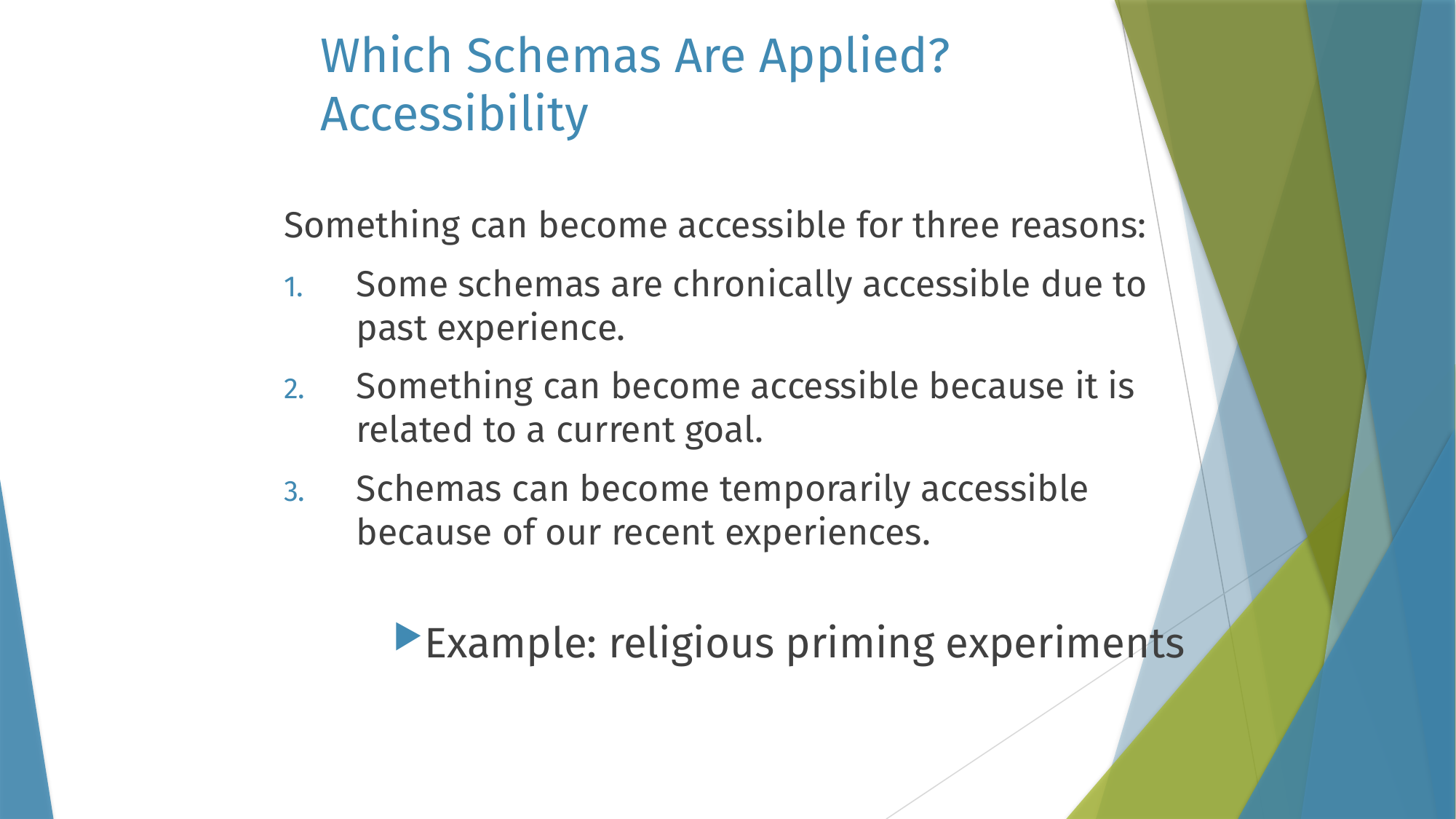

# Which Schemas Are Applied? Accessibility
Something can become accessible for three reasons:
Some schemas are chronically accessible due to past experience.
Something can become accessible because it is related to a current goal.
Schemas can become temporarily accessible because of our recent experiences.

Example: religious priming experiments